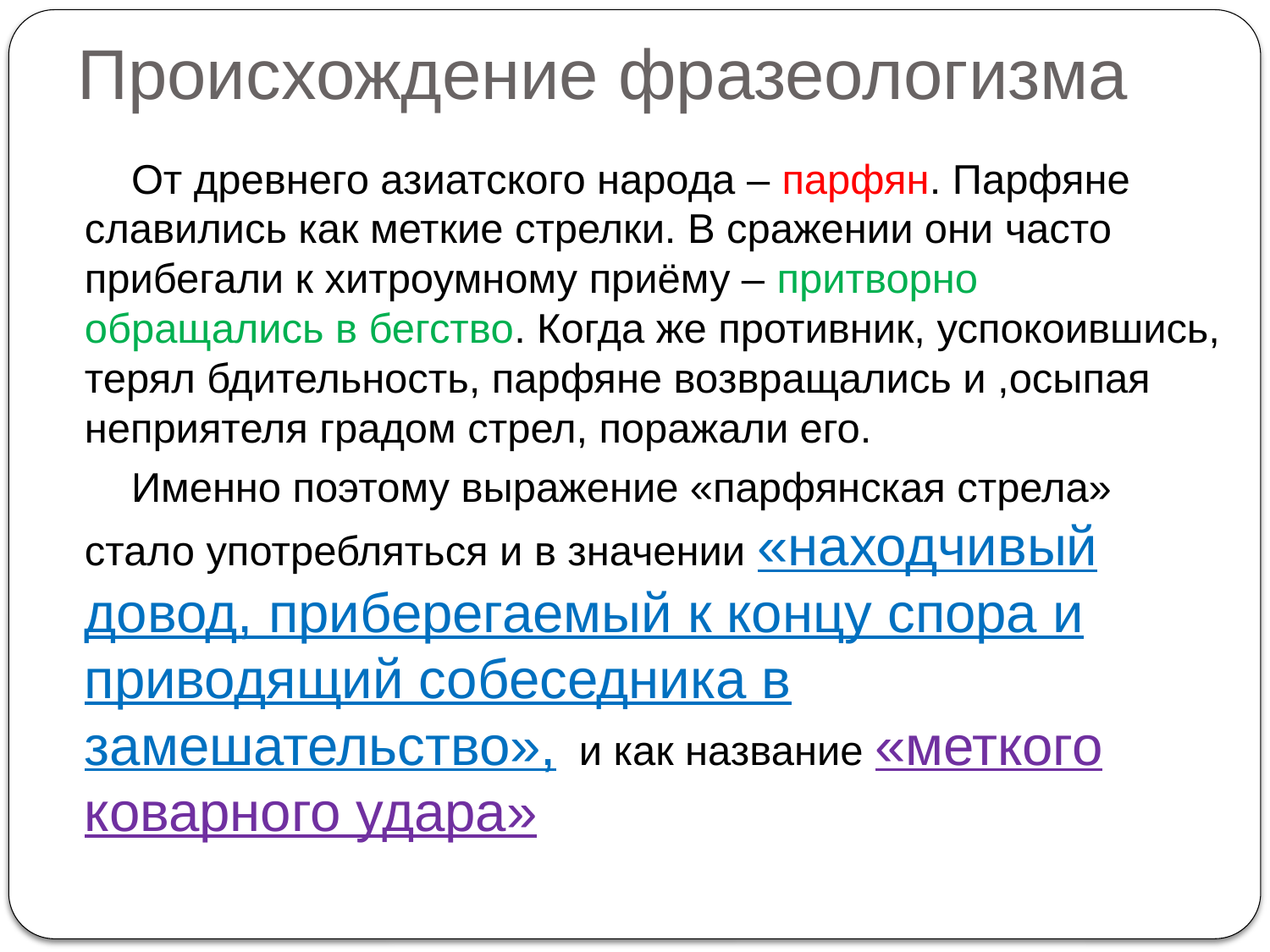

# Происхождение фразеологизма
От древнего азиатского народа – парфян. Парфяне славились как меткие стрелки. В сражении они часто прибегали к хитроумному приёму – притворно обращались в бегство. Когда же противник, успокоившись, терял бдительность, парфяне возвращались и ,осыпая неприятеля градом стрел, поражали его.
Именно поэтому выражение «парфянская стрела» стало употребляться и в значении «находчивый довод, приберегаемый к концу спора и приводящий собеседника в замешательство»,  и как название «меткого коварного удара»